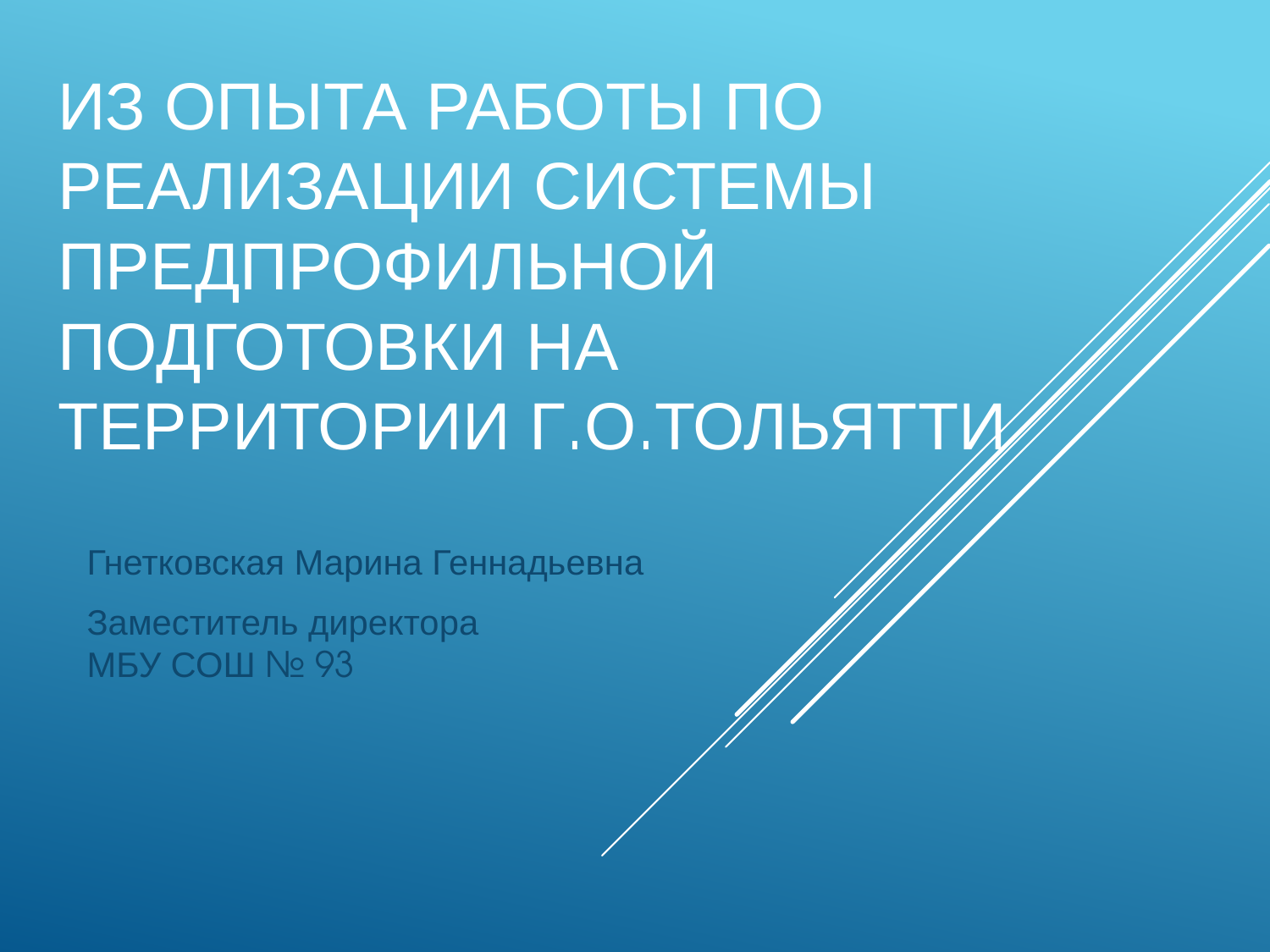

# Из опыта работы по реализации системы предпрофильной подготовки на территории г.о.Тольятти
Гнетковская Марина Геннадьевна
Заместитель директора
МБУ СОШ № 93